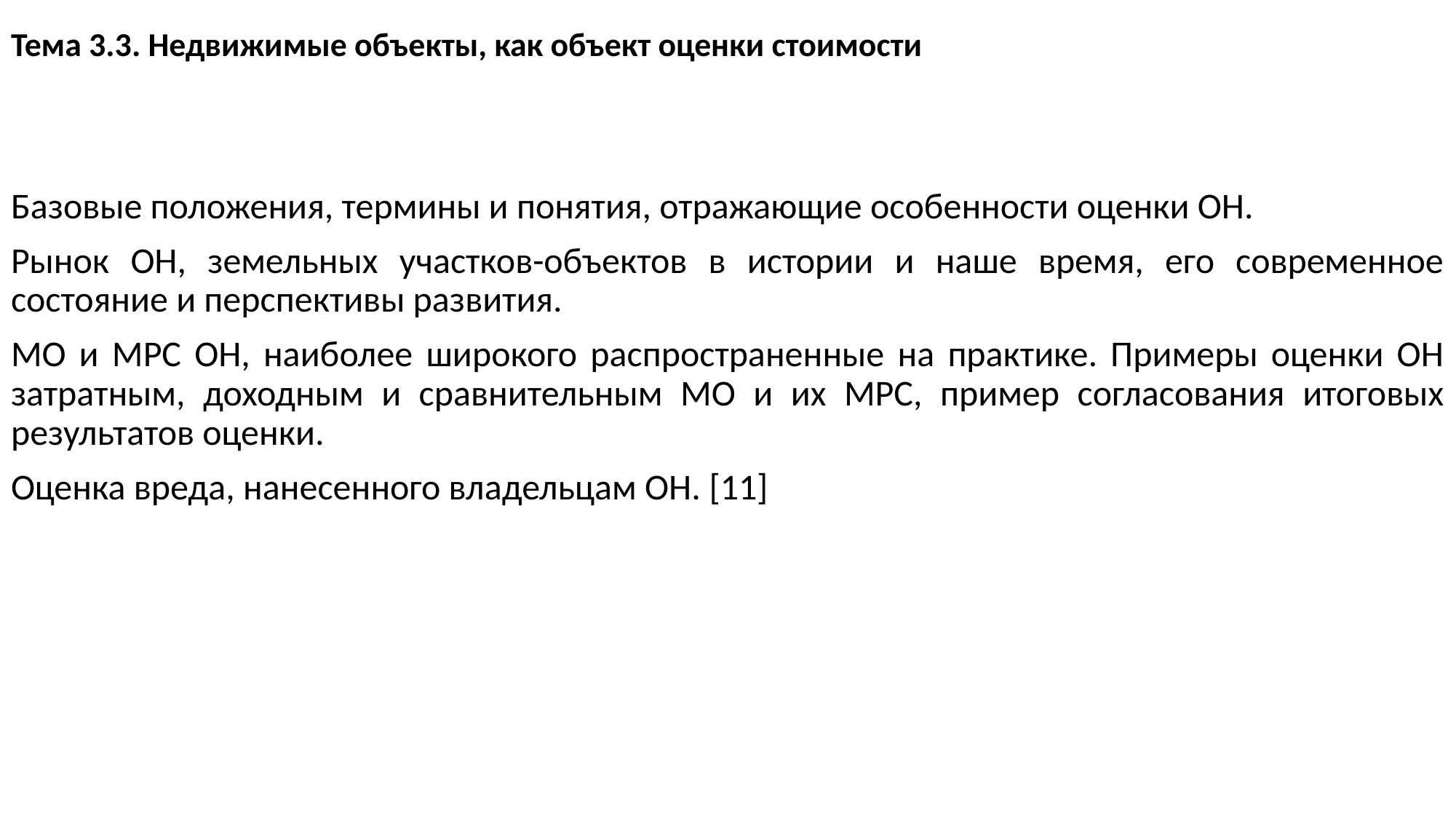

# Тема 3.3. Недвижимые объекты, как объект оценки стоимости

Базовые положения, термины и понятия, отражающие особенности оценки ОН.
Рынок ОН, земельных участков-объектов в истории и наше время, его современное состояние и перспективы развития.
МО и МРС ОН, наиболее широкого распространенные на практике. Примеры оценки ОН затратным, доходным и сравнительным МО и их МРС, пример согласования итоговых результатов оценки.
Оценка вреда, нанесенного владельцам ОН. [11]